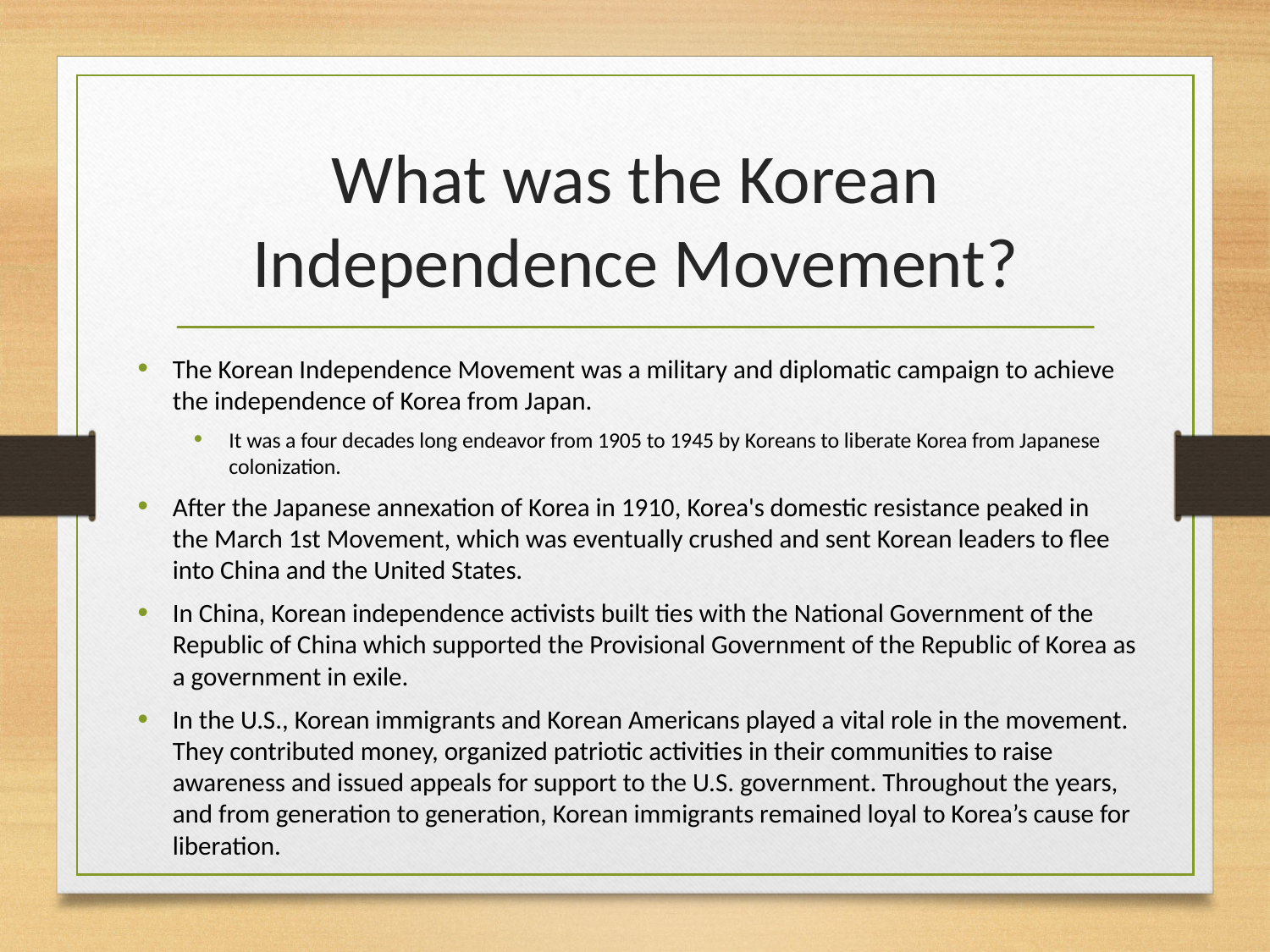

# What was the Korean Independence Movement?
The Korean Independence Movement was a military and diplomatic campaign to achieve the independence of Korea from Japan.
It was a four decades long endeavor from 1905 to 1945 by Koreans to liberate Korea from Japanese colonization.
After the Japanese annexation of Korea in 1910, Korea's domestic resistance peaked in the March 1st Movement, which was eventually crushed and sent Korean leaders to flee into China and the United States.
In China, Korean independence activists built ties with the National Government of the Republic of China which supported the Provisional Government of the Republic of Korea as a government in exile.
In the U.S., Korean immigrants and Korean Americans played a vital role in the movement. They contributed money, organized patriotic activities in their communities to raise awareness and issued appeals for support to the U.S. government. Throughout the years, and from generation to generation, Korean immigrants remained loyal to Korea’s cause for liberation.